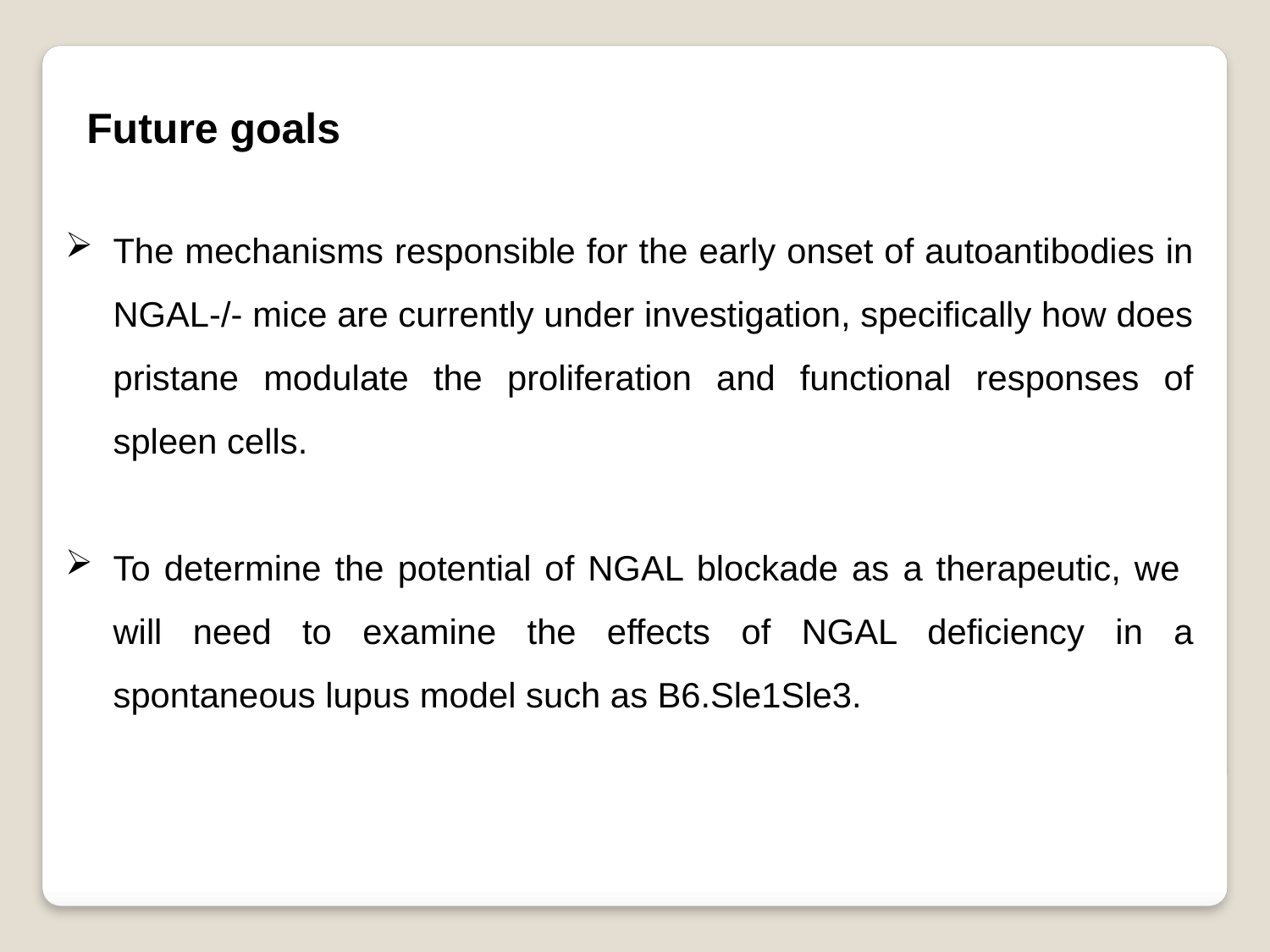

Future goals
The mechanisms responsible for the early onset of autoantibodies in NGAL-/- mice are currently under investigation, specifically how does pristane modulate the proliferation and functional responses of spleen cells.

To determine the potential of NGAL blockade as a therapeutic, we  will need to examine the effects of NGAL deficiency in a spontaneous lupus model such as B6.Sle1Sle3.